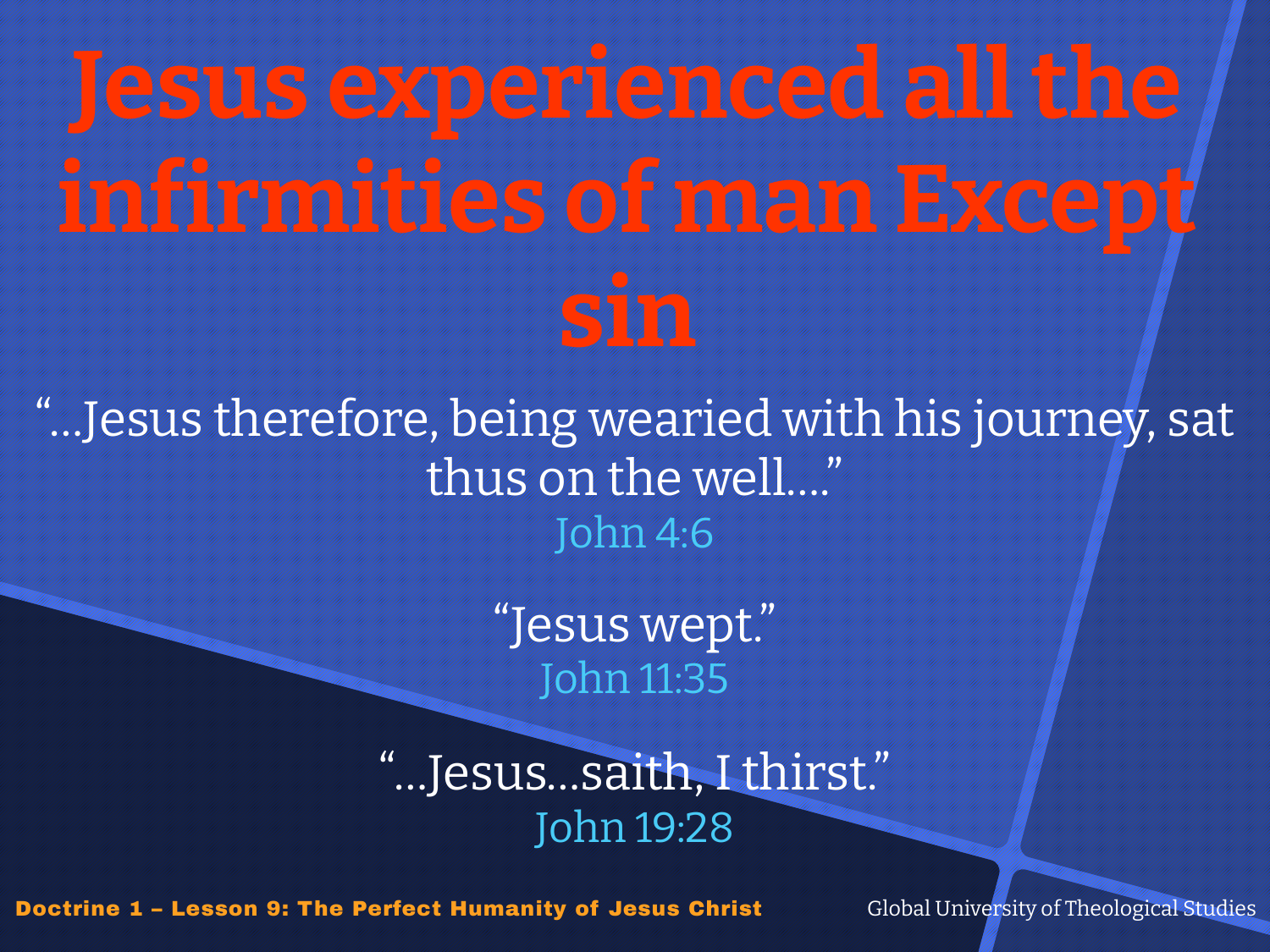

Jesus experienced all the infirmities of man Except sin
“…Jesus therefore, being wearied with his journey, sat thus on the well….”
John 4:6
“Jesus wept.”
John 11:35
“…Jesus…saith, I thirst.”
John 19:28
Doctrine 1 – Lesson 9: The Perfect Humanity of Jesus Christ             Global University of Theological Studies